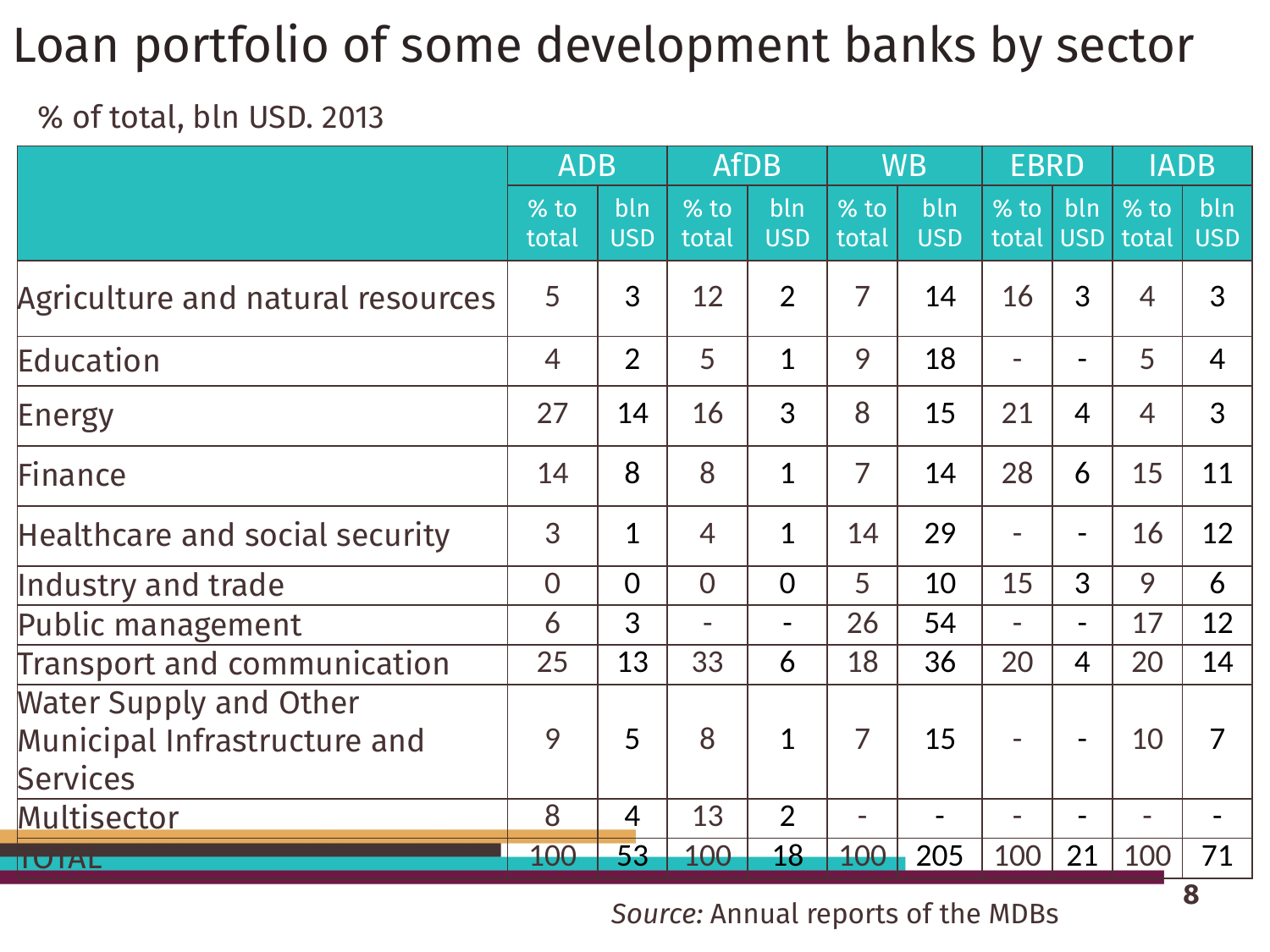

# Loan portfolio of some development banks by sector
% of total, bln USD. 2013
|  | ADB |  | AfDB |  | WB |  | EBRD |  | IADB |  |
| --- | --- | --- | --- | --- | --- | --- | --- | --- | --- | --- |
|  | % to total | bln USD | % to total | bln USD | % to total | bln USD | % to total | bln USD | % to total | bln USD |
| Agriculture and natural resources | 5 | 3 | 12 | 2 | 7 | 14 | 16 | 3 | 4 | 3 |
| Education | 4 | 2 | 5 | 1 | 9 | 18 | - | - | 5 | 4 |
| Energy | 27 | 14 | 16 | 3 | 8 | 15 | 21 | 4 | 4 | 3 |
| Finance | 14 | 8 | 8 | 1 | 7 | 14 | 28 | 6 | 15 | 11 |
| Healthcare and social security | 3 | 1 | 4 | 1 | 14 | 29 | - | - | 16 | 12 |
| Industry and trade | 0 | 0 | 0 | 0 | 5 | 10 | 15 | 3 | 9 | 6 |
| Public management | 6 | 3 | - | - | 26 | 54 | - | - | 17 | 12 |
| Transport and communication | 25 | 13 | 33 | 6 | 18 | 36 | 20 | 4 | 20 | 14 |
| Water Supply and Other Municipal Infrastructure and Services | 9 | 5 | 8 | 1 | 7 | 15 | - | - | 10 | 7 |
| Multisector | 8 | 4 | 13 | 2 | - | - | - | - | - | - |
| TOTAL | 100 | 53 | 100 | 18 | 100 | 205 | 100 | 21 | 100 | 71 |
8
Source: Annual reports of the MDBs